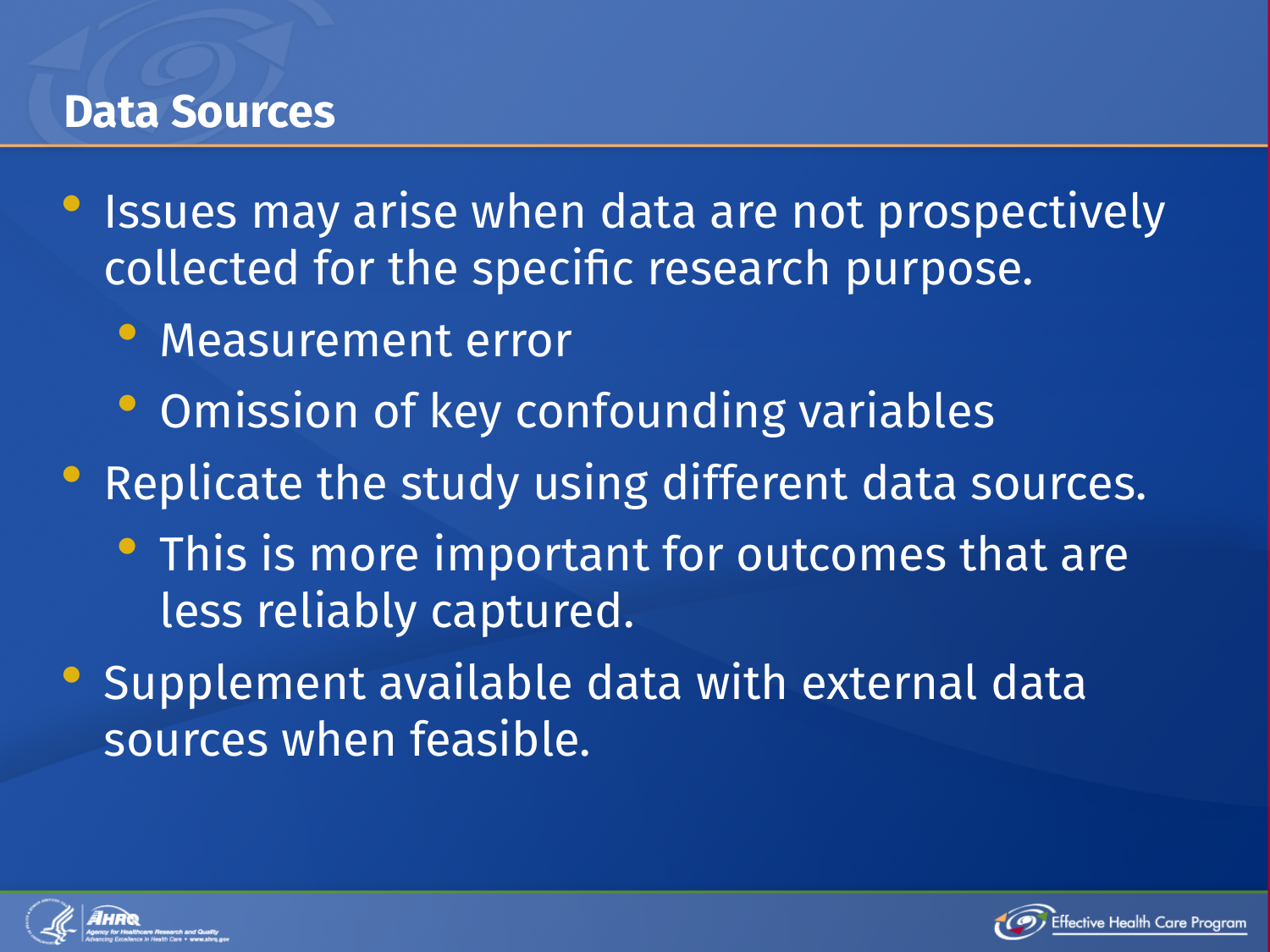

# Data Sources
Issues may arise when data are not prospectively collected for the specific research purpose.
Measurement error
Omission of key confounding variables
Replicate the study using different data sources.
This is more important for outcomes that are less reliably captured.
Supplement available data with external data sources when feasible.